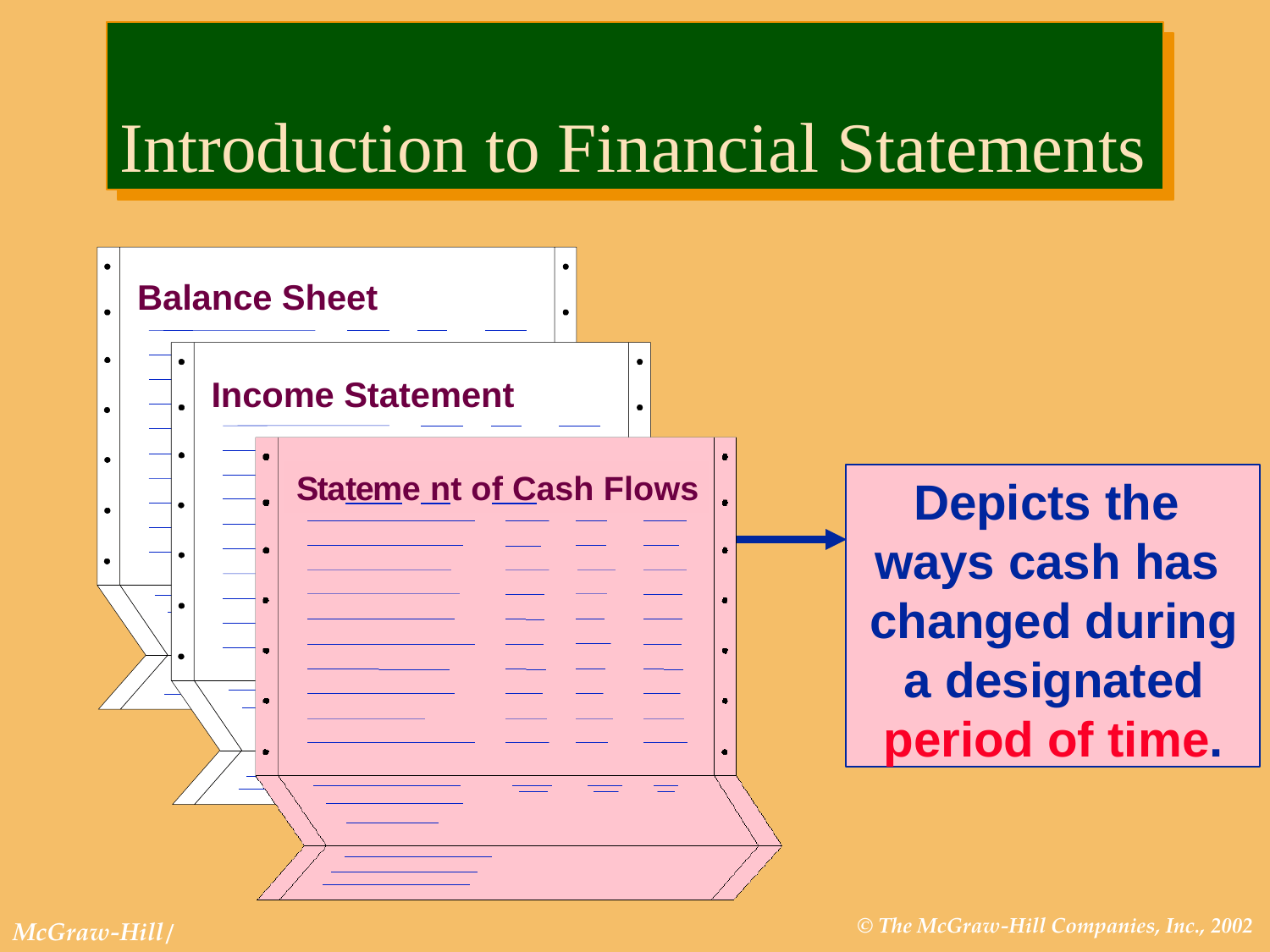

# Introduction to Financial Statements

Balance Sheet

Income Statement

Depicts the  ways cash has  changed during  a designated  period of time.
Stateme nt of Cash Flows
© The McGraw-Hill Companies, Inc., 2002
McGraw-Hill/Irwin